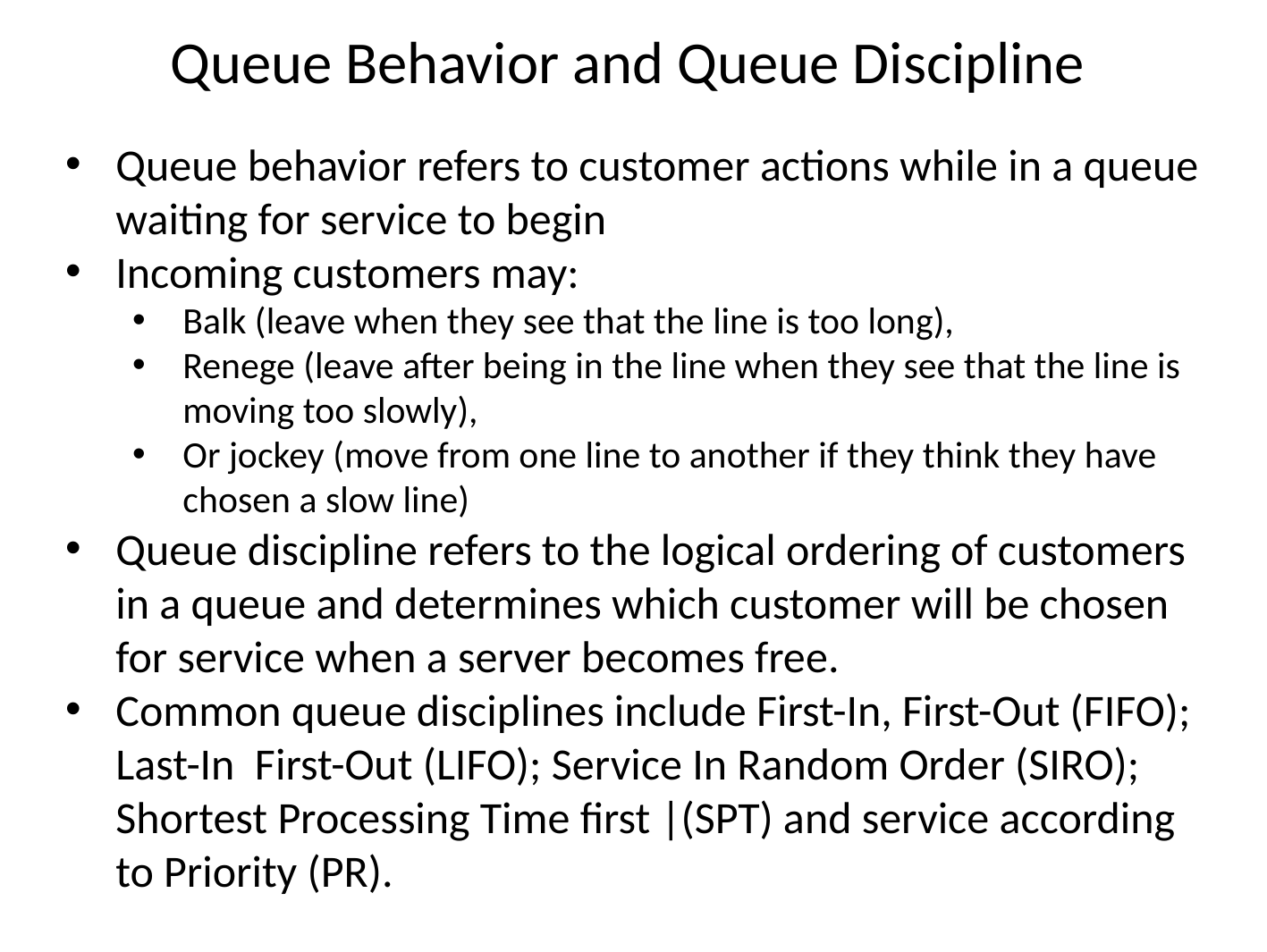

Queue Behavior and Queue Discipline
Queue behavior refers to customer actions while in a queue waiting for service to begin
Incoming customers may:
Balk (leave when they see that the line is too long),
Renege (leave after being in the line when they see that the line is moving too slowly),
Or jockey (move from one line to another if they think they have chosen a slow line)
Queue discipline refers to the logical ordering of customers in a queue and determines which customer will be chosen for service when a server becomes free.
Common queue disciplines include First-In, First-Out (FIFO); Last-In  First-Out (LIFO); Service In Random Order (SIRO); Shortest Processing Time first |(SPT) and service according to Priority (PR).